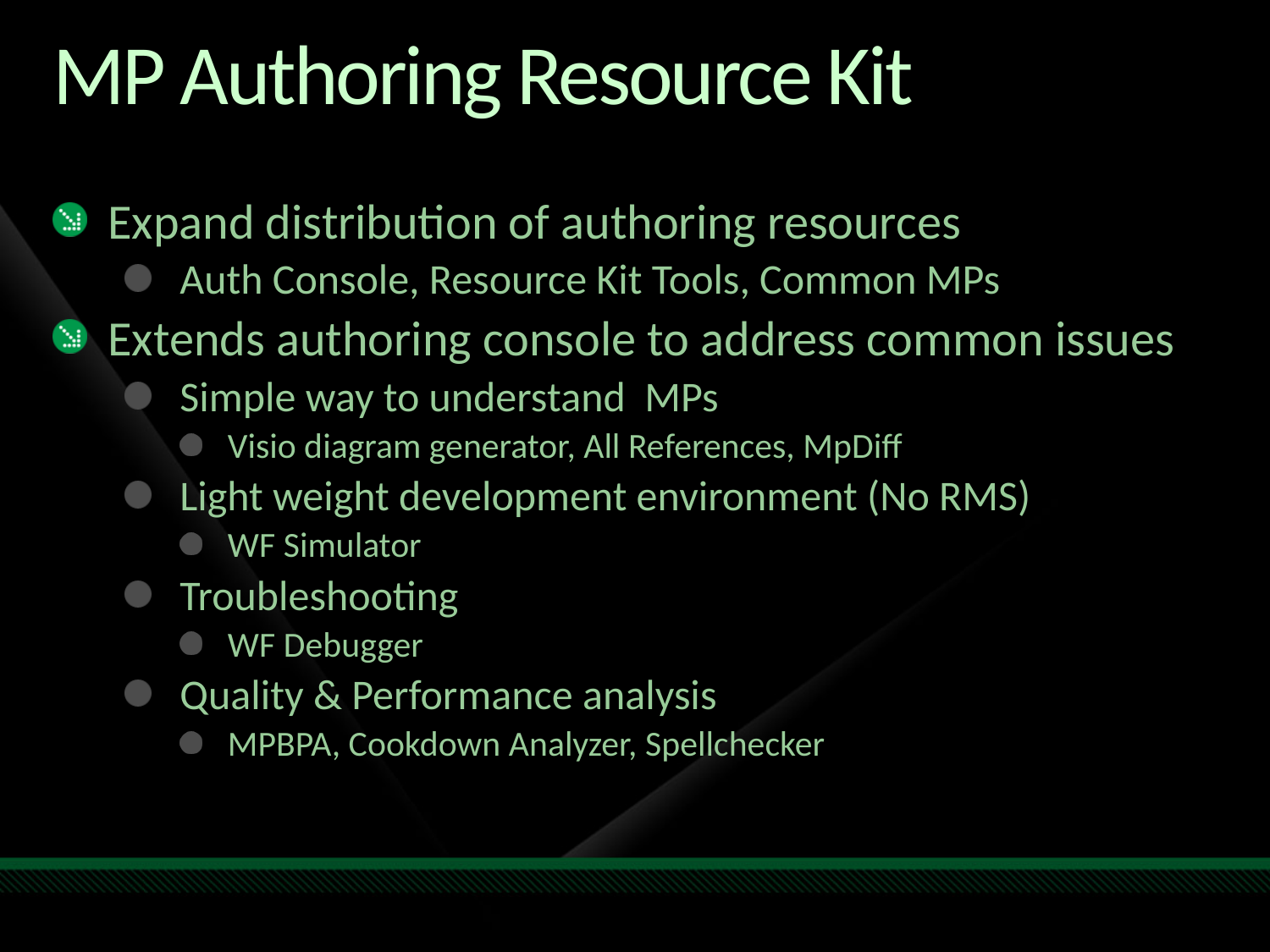

# MP Authoring Resource Kit
Expand distribution of authoring resources
Auth Console, Resource Kit Tools, Common MPs
Extends authoring console to address common issues
Simple way to understand  MPs
Visio diagram generator, All References, MpDiff
Light weight development environment (No RMS)
WF Simulator
Troubleshooting
WF Debugger
Quality & Performance analysis
MPBPA, Cookdown Analyzer, Spellchecker